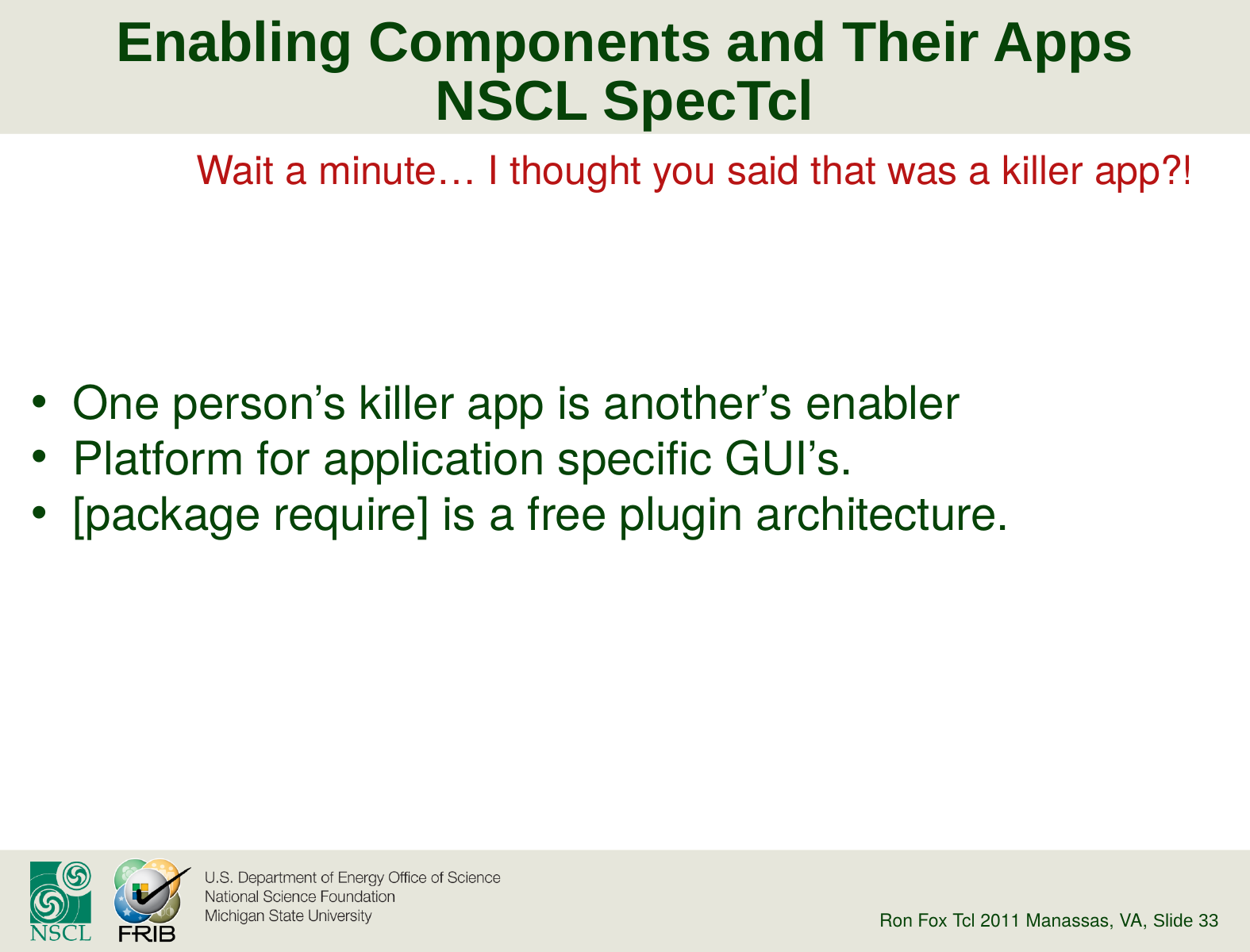

# Enabling Components and Their Apps NSCL SpecTcl
Wait a minute… I thought you said that was a killer app?!
 One person’s killer app is another’s enabler
 Platform for application specific GUI’s.
 [package require] is a free plugin architecture.